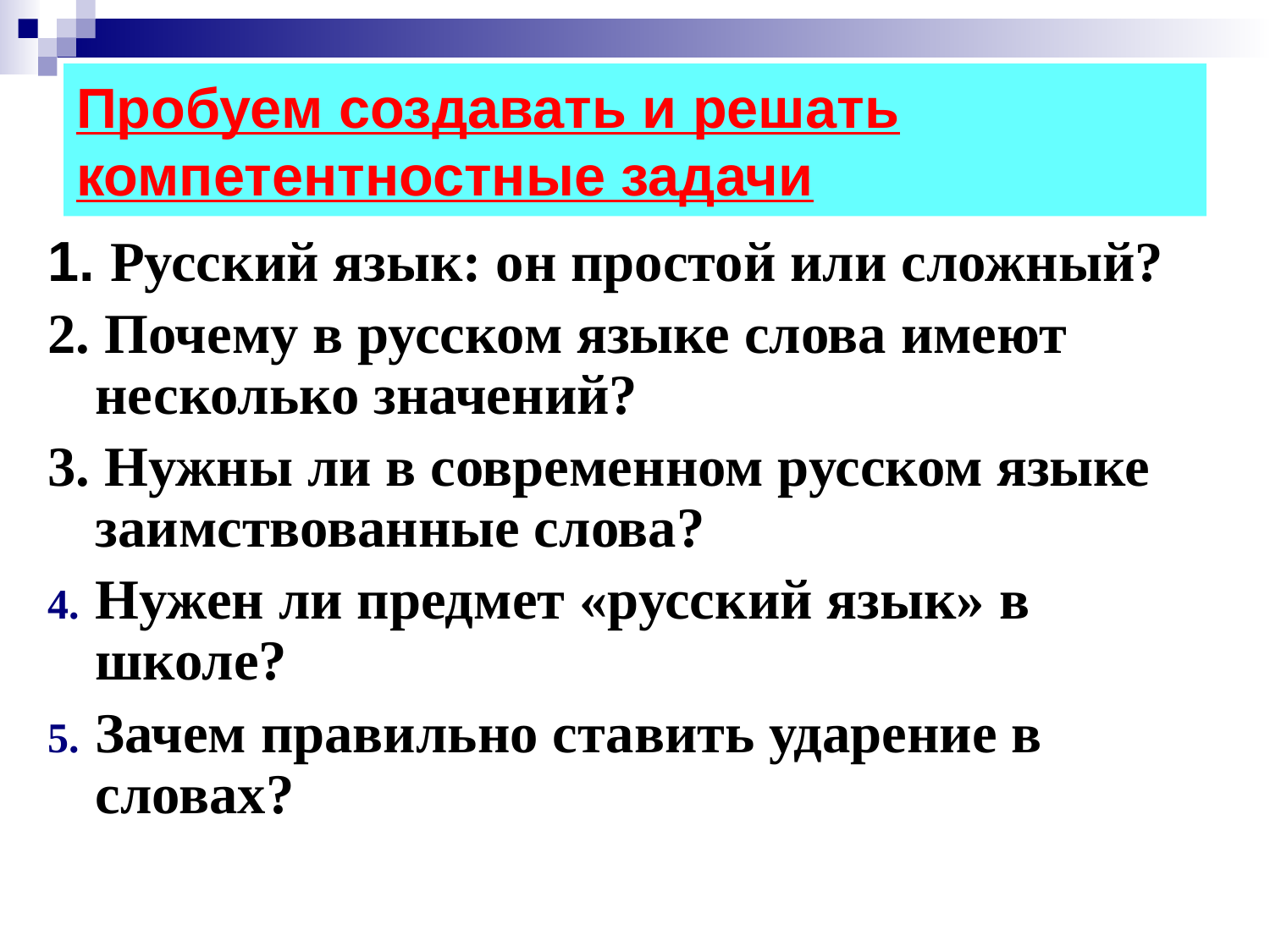

Пробуем создавать и решать компетентностные задачи
1. Русский язык: он простой или сложный?
2. Почему в русском языке слова имеют несколько значений?
3. Нужны ли в современном русском языке заимствованные слова?
Нужен ли предмет «русский язык» в школе?
Зачем правильно ставить ударение в словах?